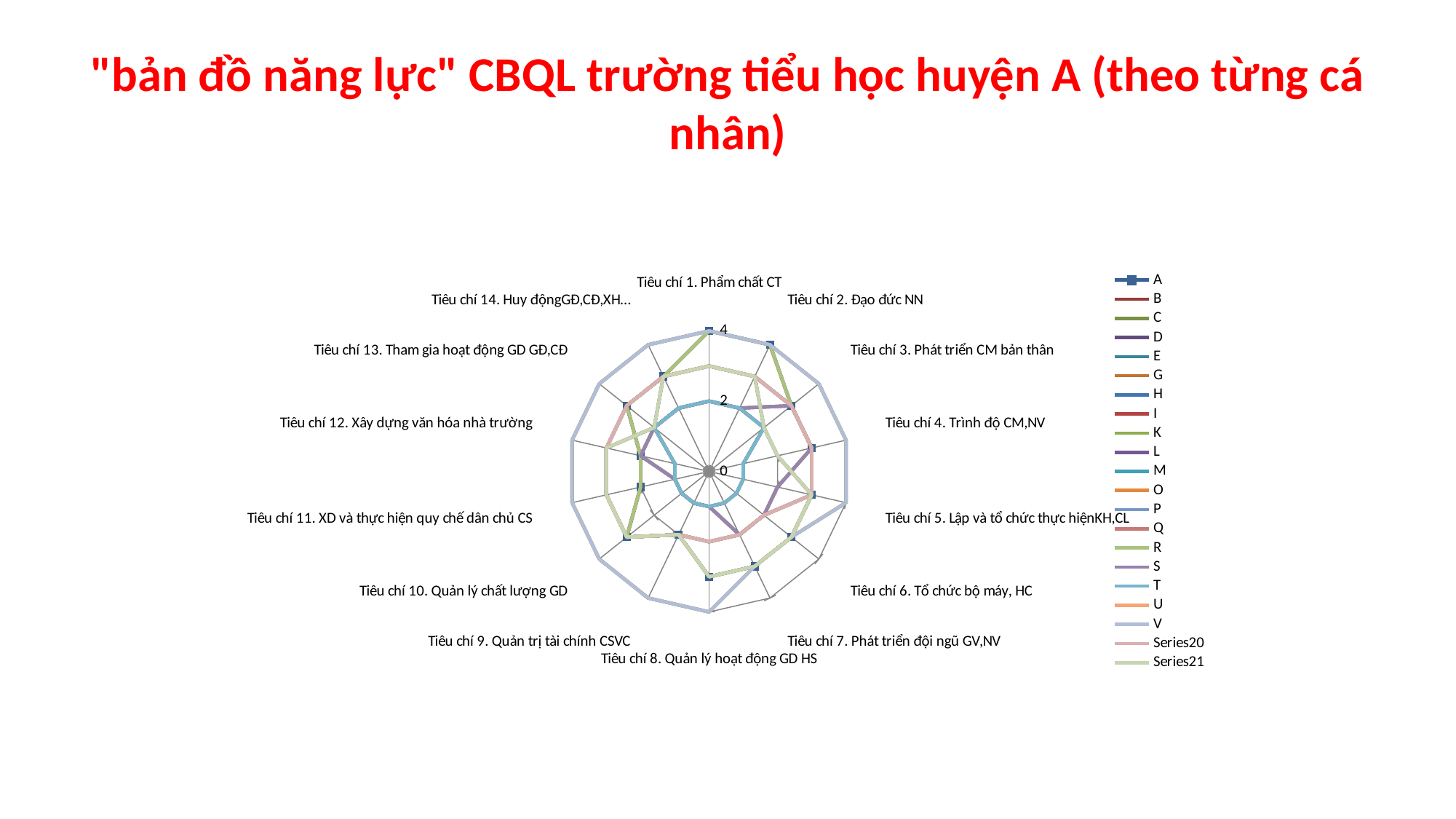

# "bản đồ năng lực" CBQL trường tiểu học huyện A (theo từng cá nhân)

### Chart

| Category | A | B | C | D | E | G | H | I | K | L | M | O | P | Q | R | S | T | U | V |  |  |
|---|---|---|---|---|---|---|---|---|---|---|---|---|---|---|---|---|---|---|---|---|---|
| Tiêu chí 1. Phẩm chất CT | 4.0 | 2.0 | 2.0 | 3.0 | 4.0 | 3.0 | 3.0 | 4.0 | 2.0 | 2.0 | 3.0 | 4.0 | 3.0 | 3.0 | 4.0 | 2.0 | 2.0 | 3.0 | 4.0 | 3.0 | 3.0 |
| Tiêu chí 2. Đạo đức NN | 4.0 | 2.0 | 2.0 | 3.0 | 4.0 | 3.0 | 3.0 | 4.0 | 2.0 | 2.0 | 3.0 | 4.0 | 3.0 | 3.0 | 4.0 | 2.0 | 2.0 | 3.0 | 4.0 | 3.0 | 3.0 |
| Tiêu chí 3. Phát triển CM bản thân  | 3.0 | 3.0 | 2.0 | 3.0 | 4.0 | 3.0 | 2.0 | 3.0 | 3.0 | 2.0 | 3.0 | 4.0 | 3.0 | 2.0 | 3.0 | 3.0 | 2.0 | 3.0 | 4.0 | 3.0 | 2.0 |
| Tiêu chí 4. Trình độ CM,NV | 3.0 | 3.0 | 1.0 | 3.0 | 4.0 | 3.0 | 2.0 | 3.0 | 3.0 | 1.0 | 3.0 | 4.0 | 3.0 | 2.0 | 3.0 | 3.0 | 1.0 | 3.0 | 4.0 | 3.0 | 2.0 |
| Tiêu chí 5. Lập và tổ chức thực hiệnKH,CL | 3.0 | 2.0 | 1.0 | 3.0 | 4.0 | 3.0 | 3.0 | 3.0 | 2.0 | 1.0 | 3.0 | 4.0 | 3.0 | 3.0 | 3.0 | 2.0 | 1.0 | 3.0 | 4.0 | 3.0 | 3.0 |
| Tiêu chí 6. Tổ chức bộ máy, HC | 3.0 | 2.0 | 1.0 | 2.0 | 3.0 | 2.0 | 3.0 | 3.0 | 2.0 | 1.0 | 2.0 | 3.0 | 2.0 | 3.0 | 3.0 | 2.0 | 1.0 | 2.0 | 3.0 | 2.0 | 3.0 |
| Tiêu chí 7. Phát triển đội ngũ GV,NV | 3.0 | 2.0 | 1.0 | 2.0 | 3.0 | 2.0 | 3.0 | 3.0 | 2.0 | 1.0 | 2.0 | 3.0 | 2.0 | 3.0 | 3.0 | 2.0 | 1.0 | 2.0 | 3.0 | 2.0 | 3.0 |
| Tiêu chí 8. Quản lý hoạt động GD HS | 3.0 | 1.0 | 1.0 | 2.0 | 4.0 | 2.0 | 3.0 | 3.0 | 1.0 | 1.0 | 2.0 | 4.0 | 2.0 | 3.0 | 3.0 | 1.0 | 1.0 | 2.0 | 4.0 | 2.0 | 3.0 |
| Tiêu chí 9. Quản trị tài chính CSVC | 2.0 | 1.0 | 1.0 | 2.0 | 4.0 | 2.0 | 2.0 | 2.0 | 1.0 | 1.0 | 2.0 | 4.0 | 2.0 | 2.0 | 2.0 | 1.0 | 1.0 | 2.0 | 4.0 | 2.0 | 2.0 |
| Tiêu chí 10. Quản lý chất lượng GD | 3.0 | 1.0 | 1.0 | 3.0 | 4.0 | 3.0 | 3.0 | 3.0 | 1.0 | 1.0 | 3.0 | 4.0 | 3.0 | 3.0 | 3.0 | 1.0 | 1.0 | 3.0 | 4.0 | 3.0 | 3.0 |
| Tiêu chí 11. XD và thực hiện quy chế dân chủ CS | 2.0 | 1.0 | 1.0 | 3.0 | 4.0 | 3.0 | 3.0 | 2.0 | 1.0 | 1.0 | 3.0 | 4.0 | 3.0 | 3.0 | 2.0 | 1.0 | 1.0 | 3.0 | 4.0 | 3.0 | 3.0 |
| Tiêu chí 12. Xây dựng văn hóa nhà trường | 2.0 | 2.0 | 1.0 | 3.0 | 4.0 | 3.0 | 3.0 | 2.0 | 2.0 | 1.0 | 3.0 | 4.0 | 3.0 | 3.0 | 2.0 | 2.0 | 1.0 | 3.0 | 4.0 | 3.0 | 3.0 |
| Tiêu chí 13. Tham gia hoạt động GD GĐ,CĐ | 3.0 | 2.0 | 2.0 | 3.0 | 4.0 | 3.0 | 2.0 | 3.0 | 2.0 | 2.0 | 3.0 | 4.0 | 3.0 | 2.0 | 3.0 | 2.0 | 2.0 | 3.0 | 4.0 | 3.0 | 2.0 |
| Tiêu chí 14. Huy độngGĐ,CĐ,XH… | 3.0 | 2.0 | 2.0 | 3.0 | 4.0 | 3.0 | 3.0 | 3.0 | 2.0 | 2.0 | 3.0 | 4.0 | 3.0 | 3.0 | 3.0 | 2.0 | 2.0 | 3.0 | 4.0 | 3.0 | 3.0 |